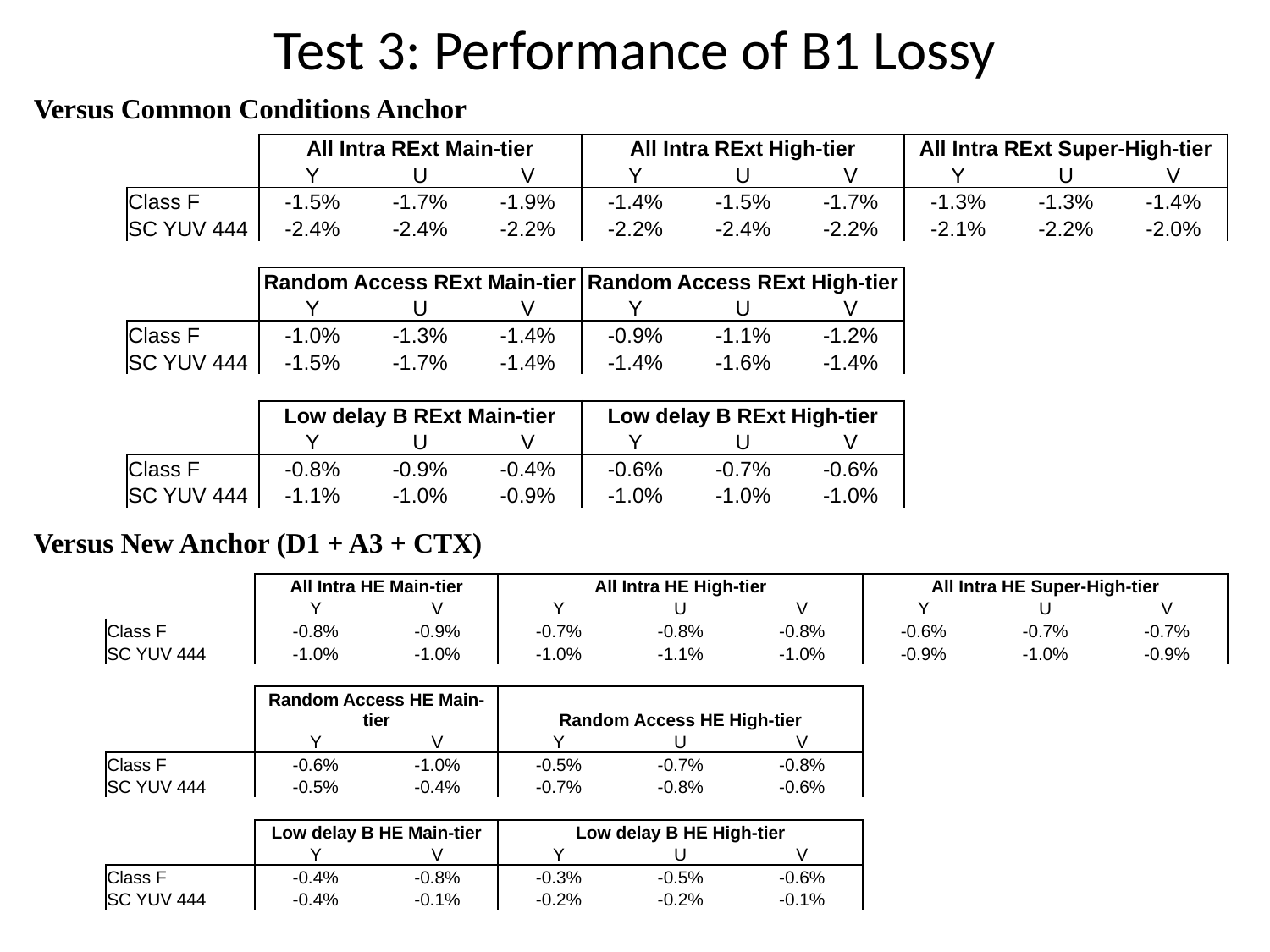

# Test 3: Performance of B1 Lossy
Versus Common Conditions Anchor
|  | All Intra RExt Main-tier |  |  | All Intra RExt High-tier |  |  | All Intra RExt Super-High-tier |  |  |
| --- | --- | --- | --- | --- | --- | --- | --- | --- | --- |
|  | Y | U | V | Y | U | V | Y | U | V |
| Class F | -1.5% | -1.7% | -1.9% | -1.4% | -1.5% | -1.7% | -1.3% | -1.3% | -1.4% |
| SC YUV 444 | -2.4% | -2.4% | -2.2% | -2.2% | -2.4% | -2.2% | -2.1% | -2.2% | -2.0% |
|  |  |  |  |  |  |  |  |  |  |
|  | Random Access RExt Main-tier |  |  | Random Access RExt High-tier |  |  |  |  |  |
|  | Y | U | V | Y | U | V |  |  |  |
| Class F | -1.0% | -1.3% | -1.4% | -0.9% | -1.1% | -1.2% |  |  |  |
| SC YUV 444 | -1.5% | -1.7% | -1.4% | -1.4% | -1.6% | -1.4% |  |  |  |
|  |  |  |  |  |  |  |  |  |  |
|  | Low delay B RExt Main-tier |  |  | Low delay B RExt High-tier |  |  |  |  |  |
|  | Y | U | V | Y | U | V |  |  |  |
| Class F | -0.8% | -0.9% | -0.4% | -0.6% | -0.7% | -0.6% |  |  |  |
| SC YUV 444 | -1.1% | -1.0% | -0.9% | -1.0% | -1.0% | -1.0% |  |  |  |
Versus New Anchor (D1 + A3 + CTX)
|  | All Intra HE Main-tier |  | All Intra HE High-tier |  |  | All Intra HE Super-High-tier |  |  |
| --- | --- | --- | --- | --- | --- | --- | --- | --- |
|  | Y | V | Y | U | V | Y | U | V |
| Class F | -0.8% | -0.9% | -0.7% | -0.8% | -0.8% | -0.6% | -0.7% | -0.7% |
| SC YUV 444 | -1.0% | -1.0% | -1.0% | -1.1% | -1.0% | -0.9% | -1.0% | -0.9% |
|  |  |  |  |  |  |  |  |  |
|  | Random Access HE Main-tier |  | Random Access HE High-tier |  |  |  |  |  |
|  | Y | V | Y | U | V |  |  |  |
| Class F | -0.6% | -1.0% | -0.5% | -0.7% | -0.8% |  |  |  |
| SC YUV 444 | -0.5% | -0.4% | -0.7% | -0.8% | -0.6% |  |  |  |
|  |  |  |  |  |  |  |  |  |
|  | Low delay B HE Main-tier |  | Low delay B HE High-tier |  |  |  |  |  |
|  | Y | V | Y | U | V |  |  |  |
| Class F | -0.4% | -0.8% | -0.3% | -0.5% | -0.6% |  |  |  |
| SC YUV 444 | -0.4% | -0.1% | -0.2% | -0.2% | -0.1% |  |  |  |